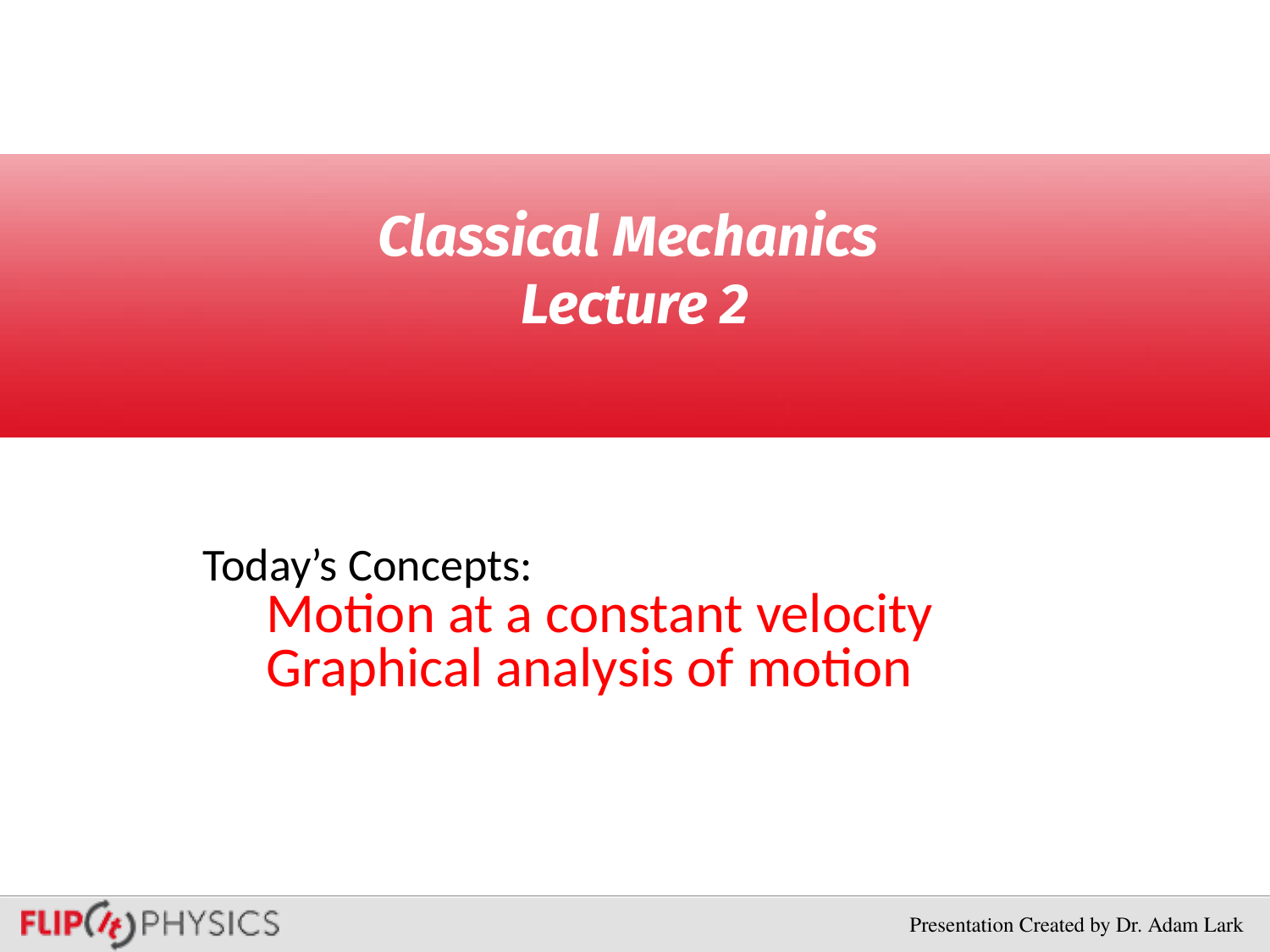

# Classical Mechanics Lecture 2
Today’s Concepts:
Motion at a constant velocity
Graphical analysis of motion

Presentation Created by Dr. Adam Lark